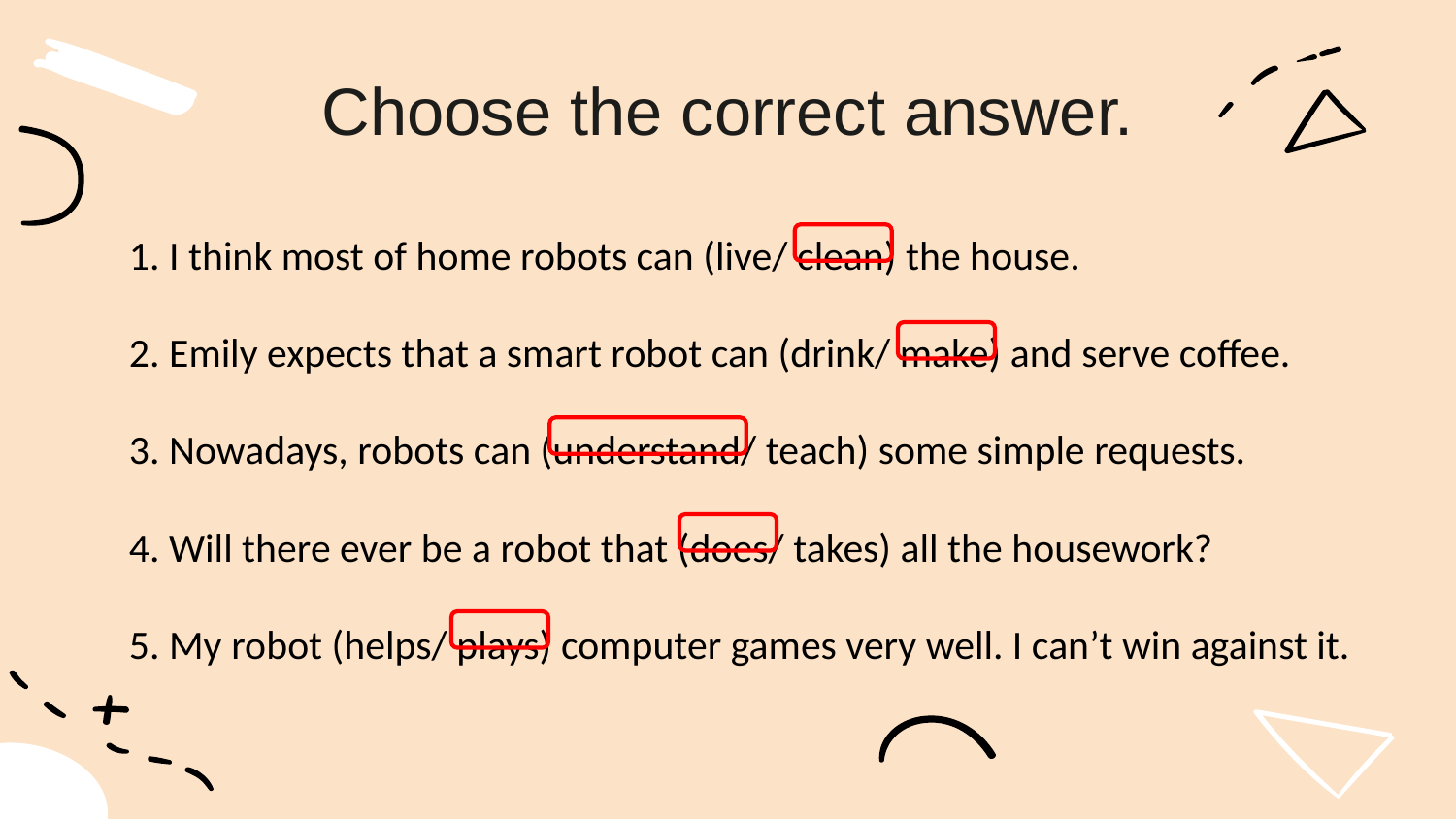

Choose the correct answer.
1. I think most of home robots can (live/ clean) the house.
2. Emily expects that a smart robot can (drink/ make) and serve coffee.
3. Nowadays, robots can (understand/ teach) some simple requests.
4. Will there ever be a robot that (does/ takes) all the housework?
5. My robot (helps/ plays) computer games very well. I can’t win against it.